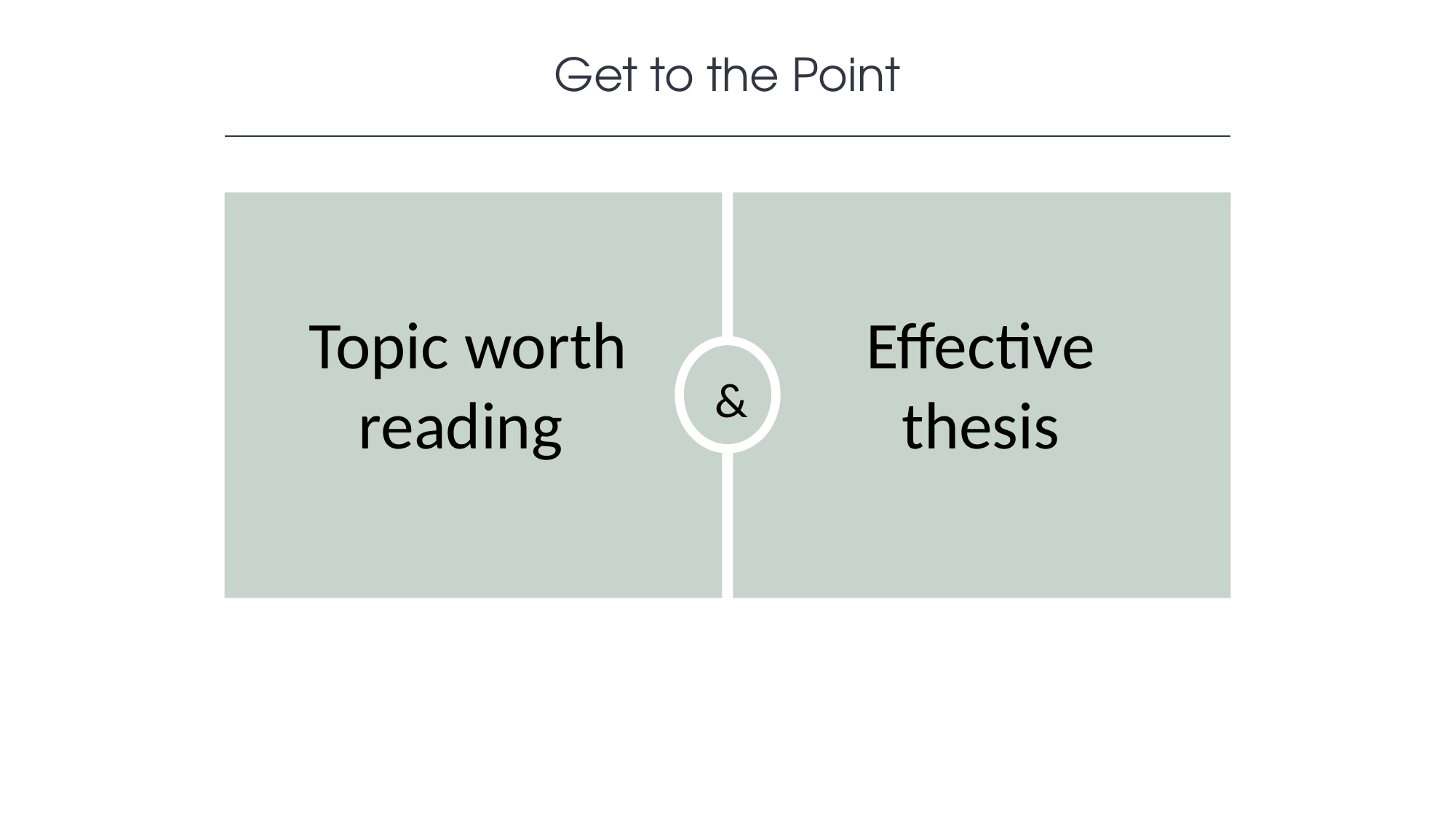

Get to the Point
HAWKES LEARNING

Effective thesis
Topic worth reading
&